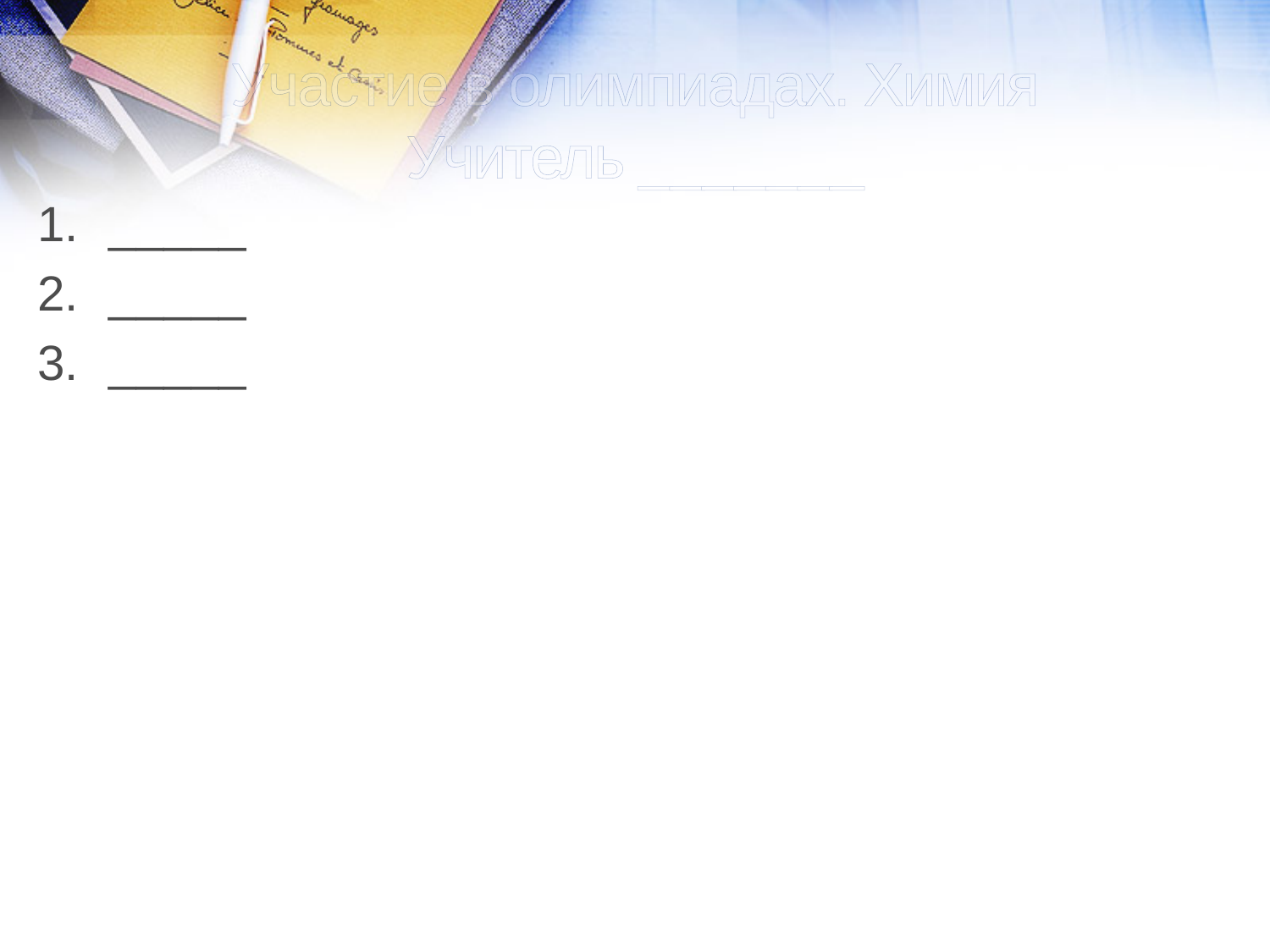

Участие в олимпиадах. Химия
Учитель _______
_____
_____
_____